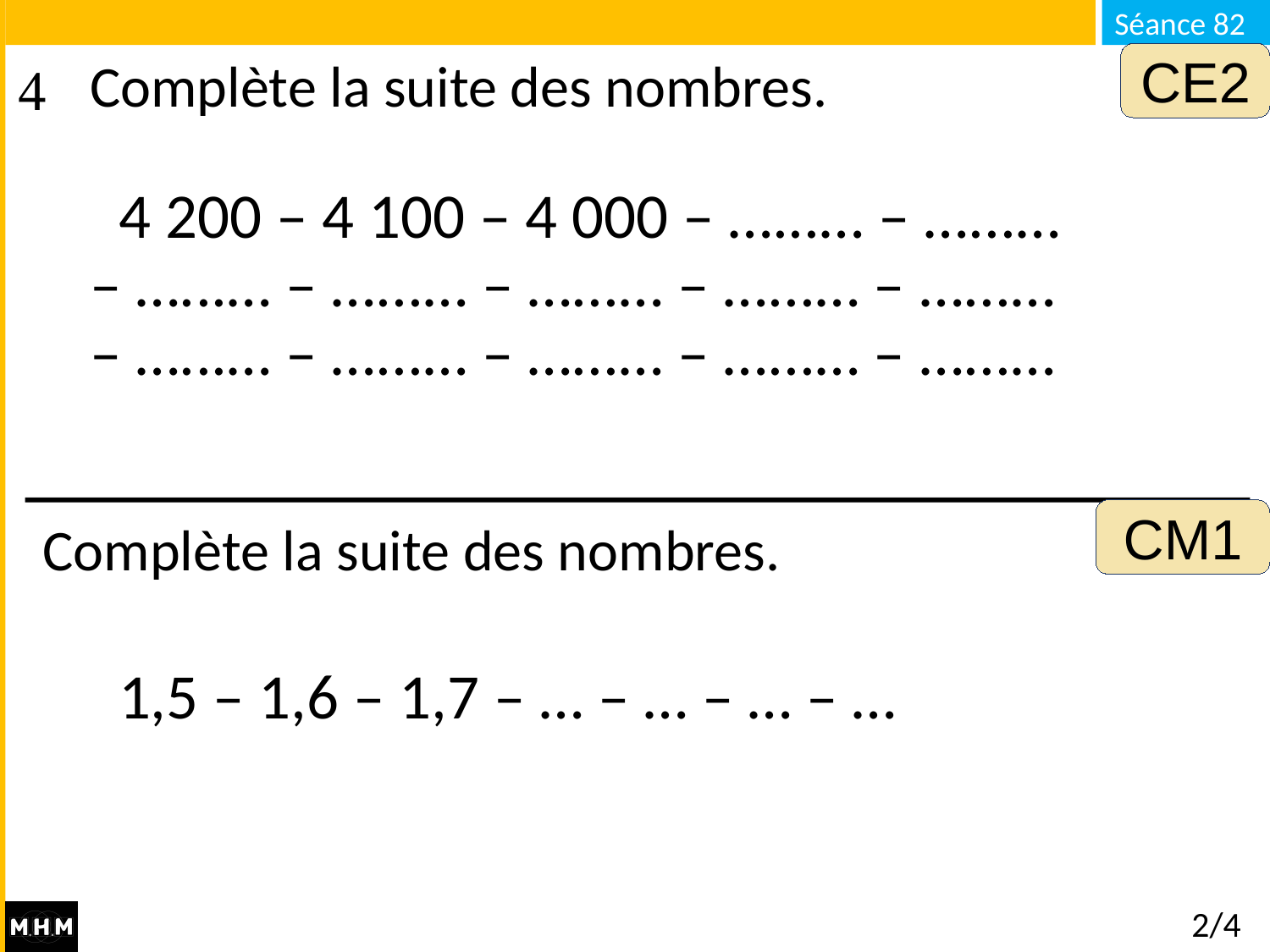

CE2
# Complète la suite des nombres.
  4 200 – 4 100 – 4 000 – …...… – …...…
– …...… – …...… – …...… – …...… – …...…
– …...… – …...… – …...… – …...… – …...…
CM1

Complète la suite des nombres.
1,5 – 1,6 – 1,7 – … – … – … – …
2/4